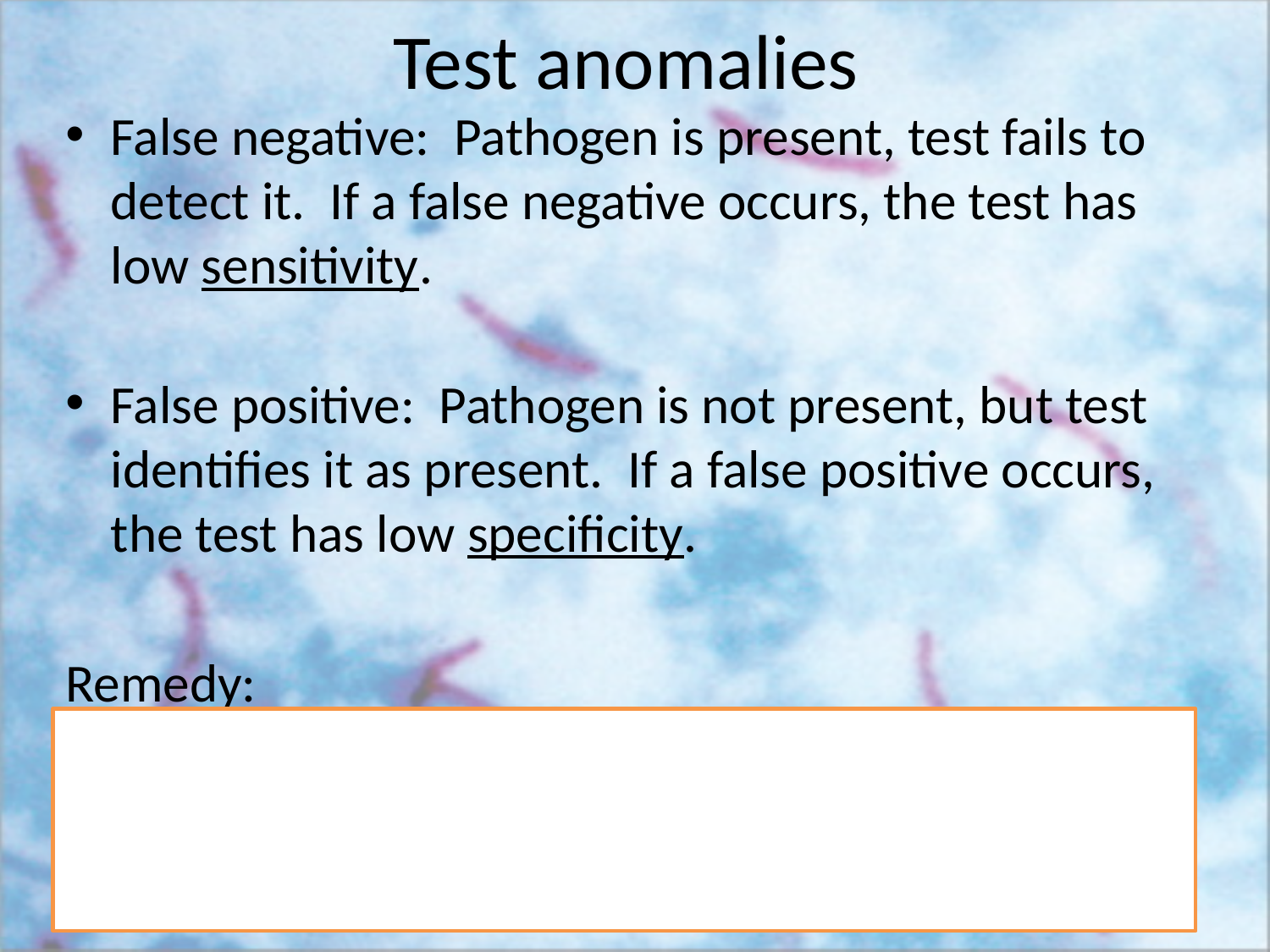

# Test anomalies
False negative:  Pathogen is present, test fails to detect it.  If a false negative occurs, the test has low sensitivity.
False positive:  Pathogen is not present, but test identifies it as present.  If a false positive occurs, the test has low specificity.

Remedy: